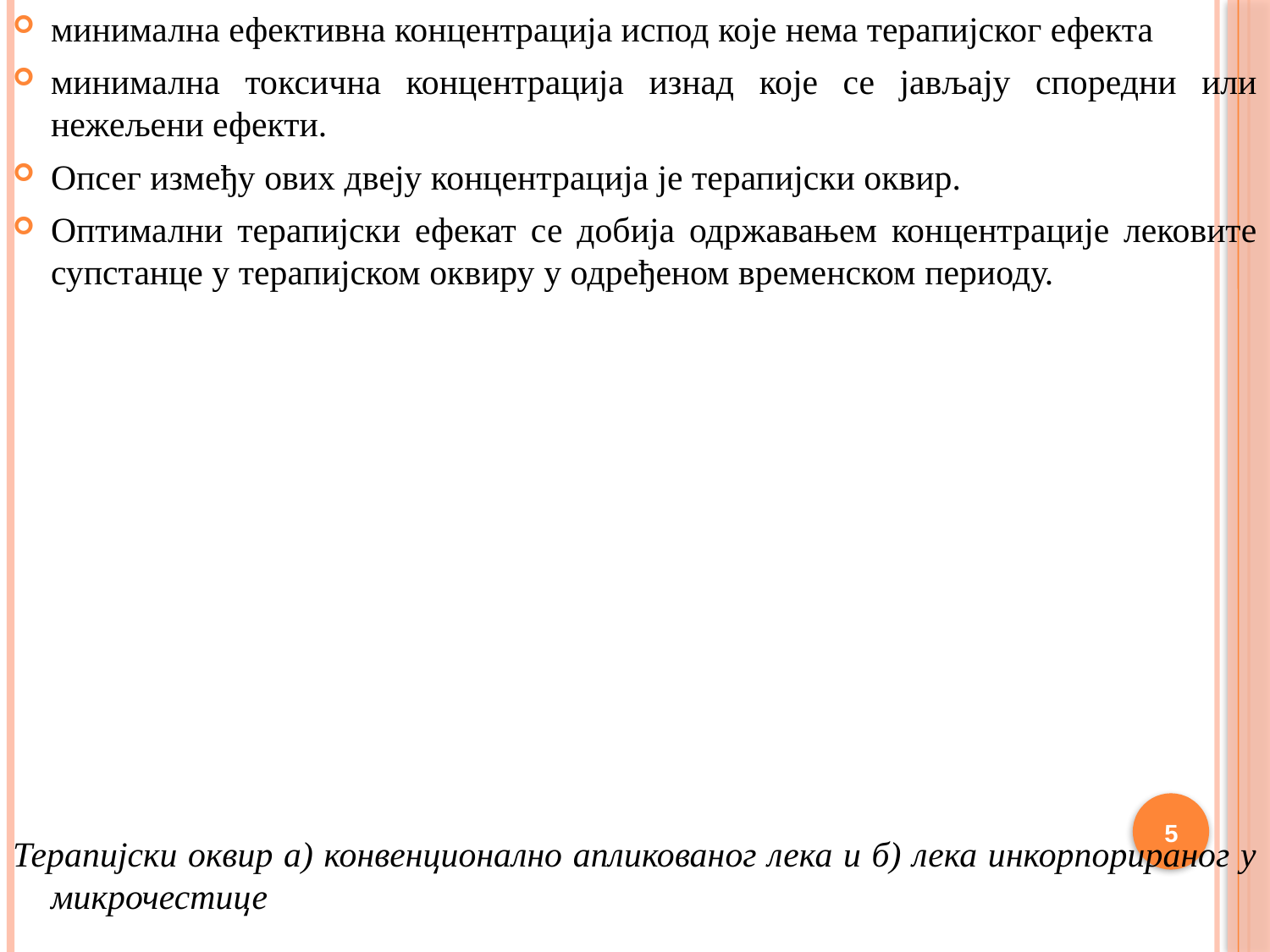

минимална ефективна концентрација испод које нема терапијског ефекта
минимална токсична концентрација изнад које се јављају споредни или нежељени ефекти.
Опсег између ових двеју концентрација је терапијски оквир.
Оптимални терапијски ефекат се добија одржавањем концентрације лековите супстанце у терапијском оквиру у одређеном временском периоду.

Терапијски оквир а) конвенционално апликованог лека и б) лека инкорпорираног у микрочестице

5